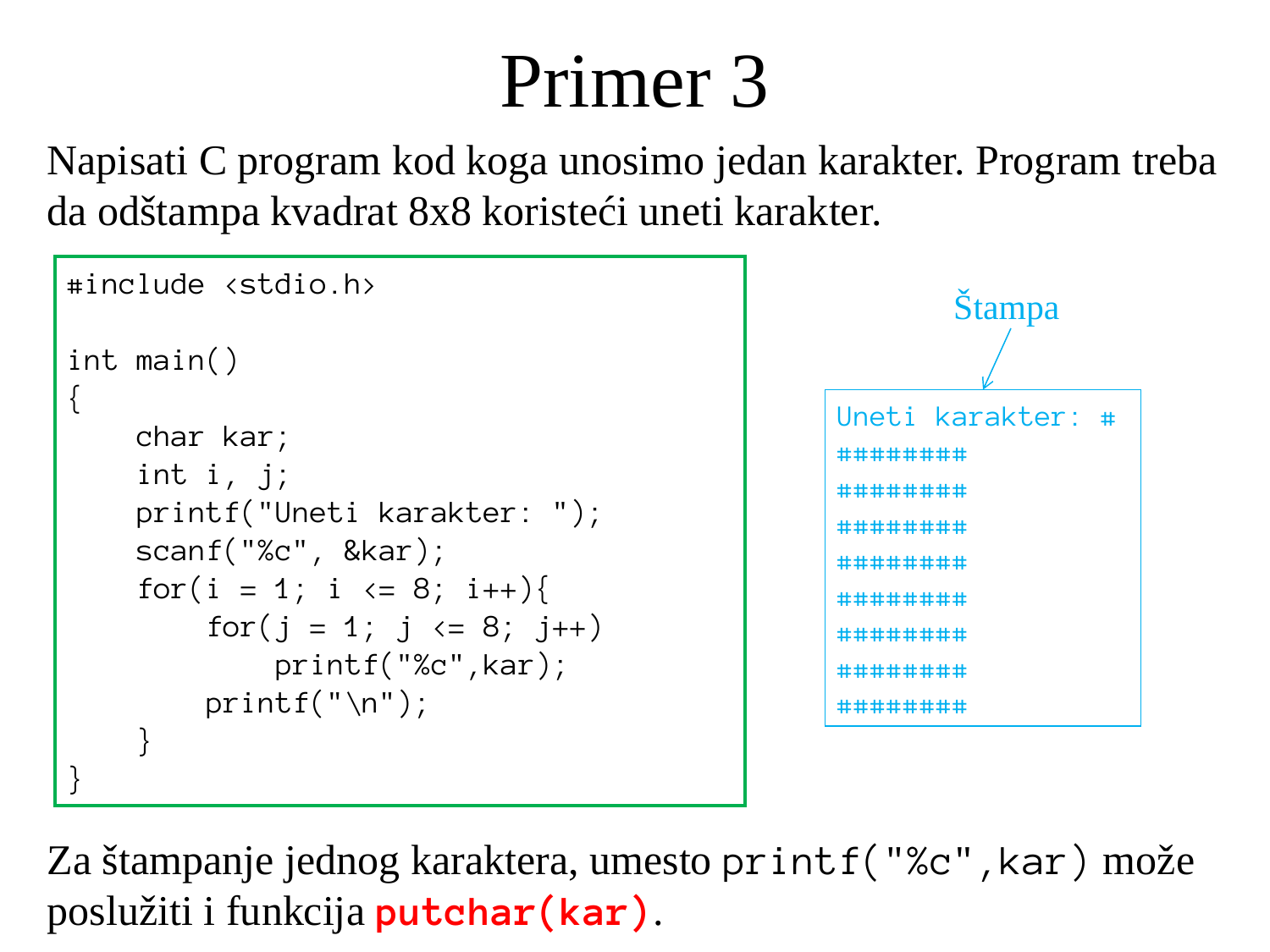

# Primer 3
Napisati C program kod koga unosimo jedan karakter. Program treba da odštampa kvadrat 8x8 koristeći uneti karakter.
#include <stdio.h>

int main()
{
    char kar;
    int i, j;
    printf("Uneti karakter: ");
    scanf("%c", &kar);
    for(i = 1; i <= 8; i++){
        for(j = 1; j <= 8; j++)
            printf("%c",kar);
        printf("\n");
    }
}
Štampa
Uneti karakter: #
########
########
########
########
########
########
########
########
Za štampanje jednog karaktera, umesto printf("%c",kar) može poslužiti i funkcija putchar(kar).